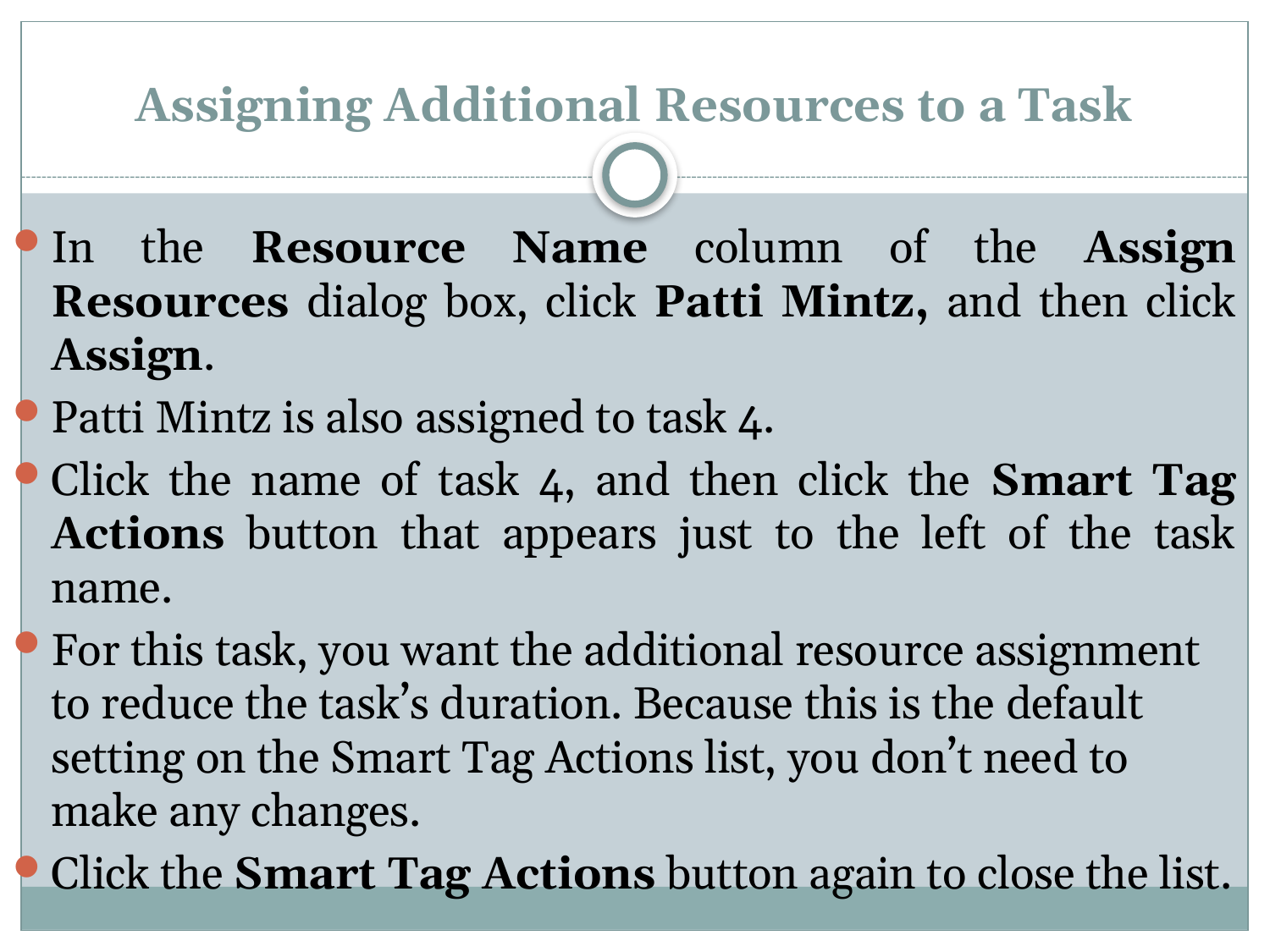

# Assigning Additional Resources to a Task
In the Resource Name column of the Assign Resources dialog box, click Patti Mintz, and then click Assign.
Patti Mintz is also assigned to task 4.
Click the name of task 4, and then click the Smart Tag Actions button that appears just to the left of the task name.
For this task, you want the additional resource assignment to reduce the task’s duration. Because this is the default setting on the Smart Tag Actions list, you don’t need to make any changes.
Click the Smart Tag Actions button again to close the list.